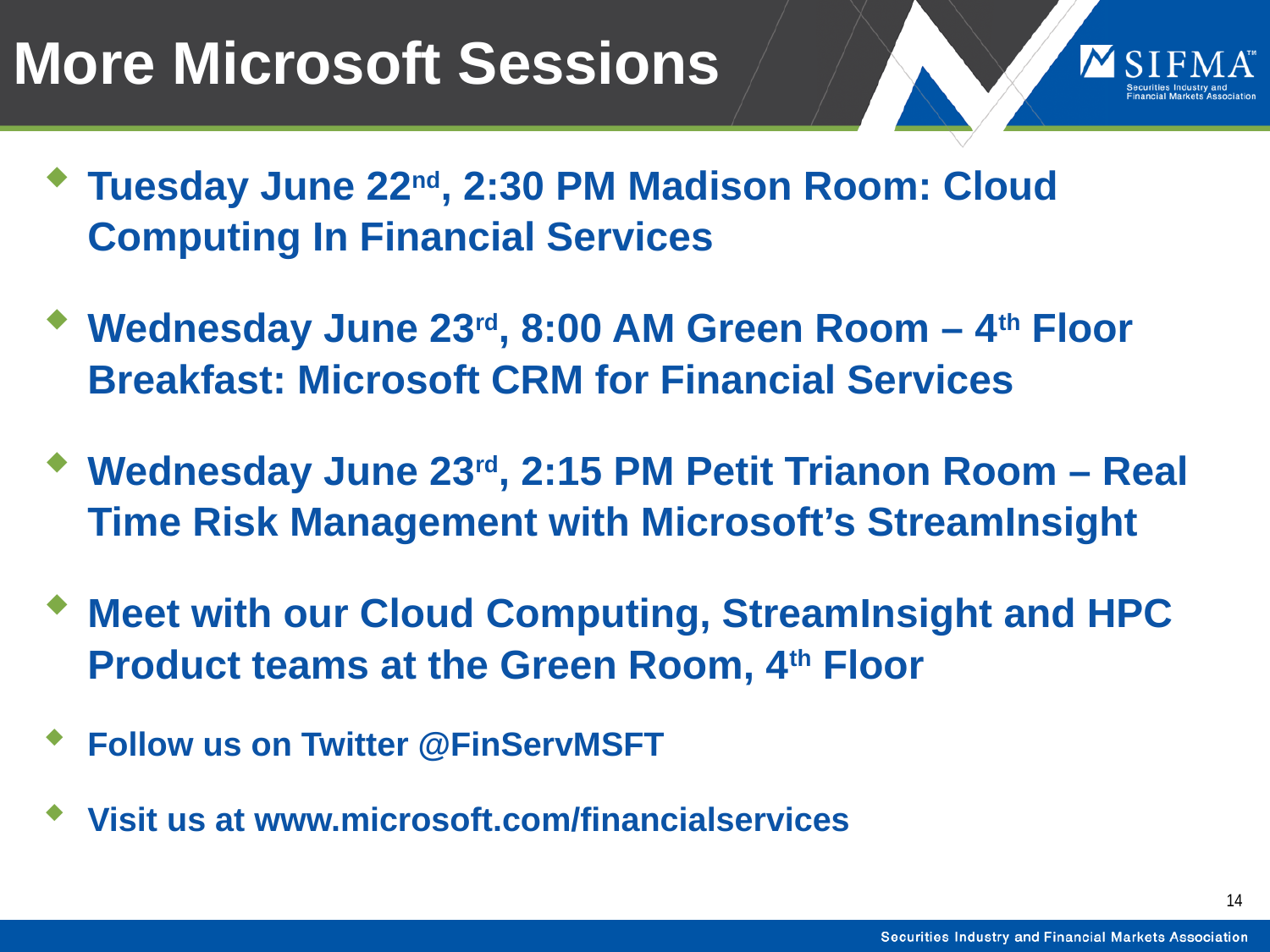

# More Microsoft Sessions
Tuesday June 22nd, 2:30 PM Madison Room: Cloud Computing In Financial Services
Wednesday June 23rd, 8:00 AM Green Room – 4th Floor Breakfast: Microsoft CRM for Financial Services
Wednesday June 23rd, 2:15 PM Petit Trianon Room – Real Time Risk Management with Microsoft’s StreamInsight
Meet with our Cloud Computing, StreamInsight and HPC Product teams at the Green Room, 4th Floor
Follow us on Twitter @FinServMSFT
Visit us at www.microsoft.com/financialservices
14